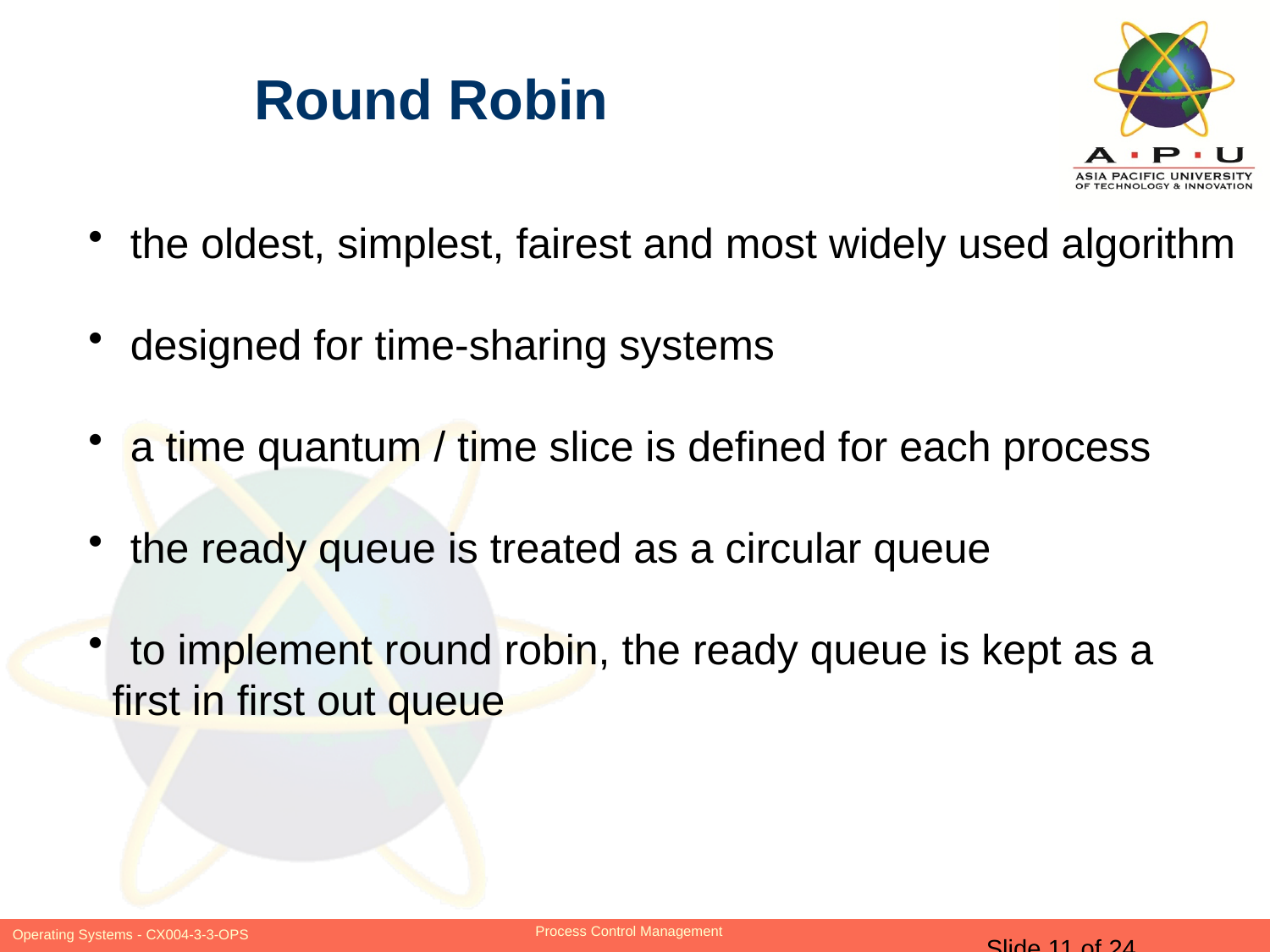

Round Robin
 the oldest, simplest, fairest and most widely used algorithm

 designed for time-sharing systems

 a time quantum / time slice is defined for each process

 the ready queue is treated as a circular queue

 to implement round robin, the ready queue is kept as a
  first in first out queue

Slide 11 of 24